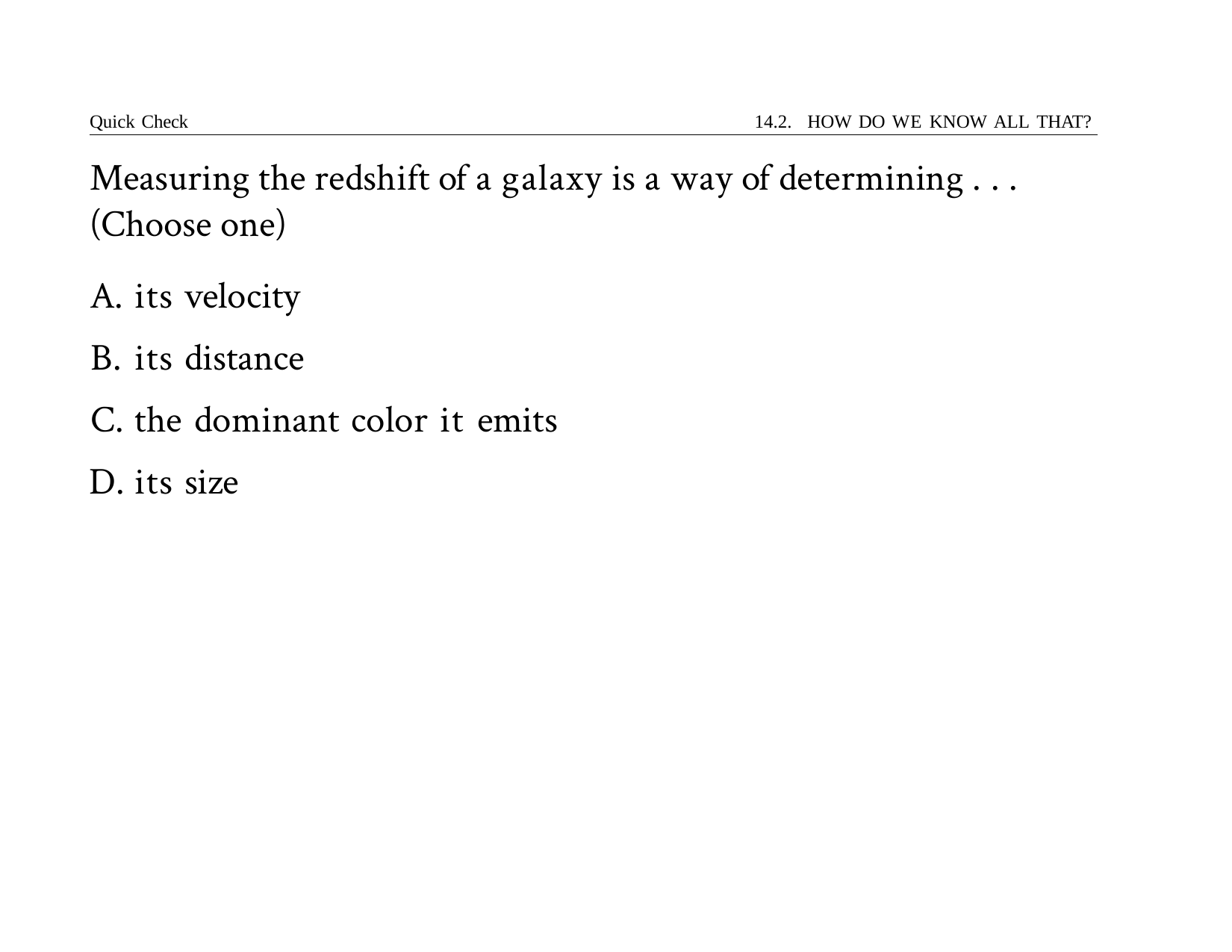

Quick Check	14.2.  HOW DO WE KNOW ALL THAT?

# Measuring the redshift of a galaxy is a way of determining . . . (Choose one)
its velocity
its distance
the dominant color it emits
its size